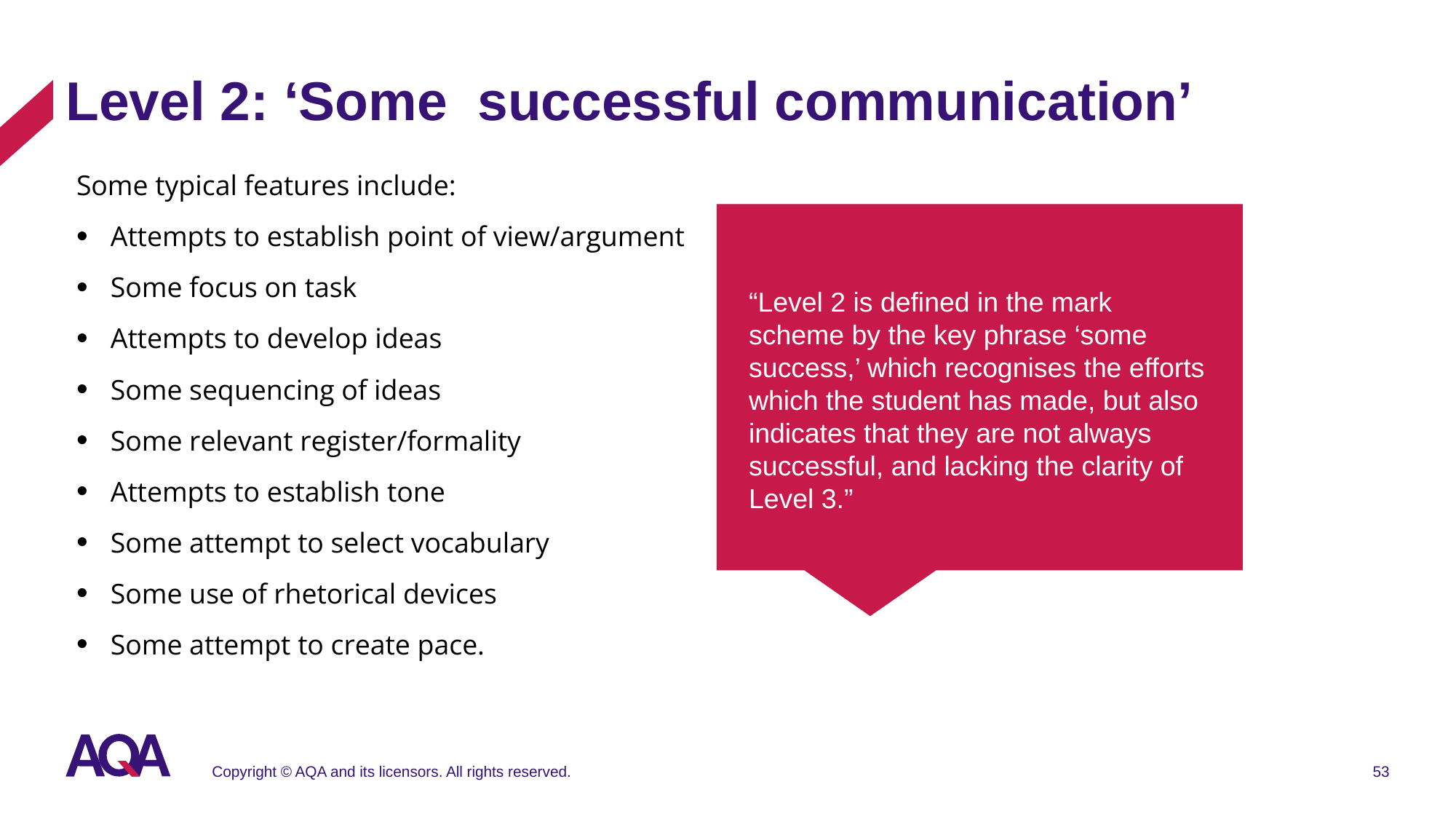

# Level 2: ‘Some  successful communication’
Some typical features include:
Attempts to establish point of view/argument
Some focus on task
Attempts to develop ideas
Some sequencing of ideas
Some relevant register/formality
Attempts to establish tone
Some attempt to select vocabulary
Some use of rhetorical devices
Some attempt to create pace.

“Level 2 is defined in the mark scheme by the key phrase ‘some success,’ which recognises the efforts which the student has made, but also indicates that they are not always successful, and lacking the clarity of Level 3.”
Copyright © AQA and its licensors. All rights reserved.
53